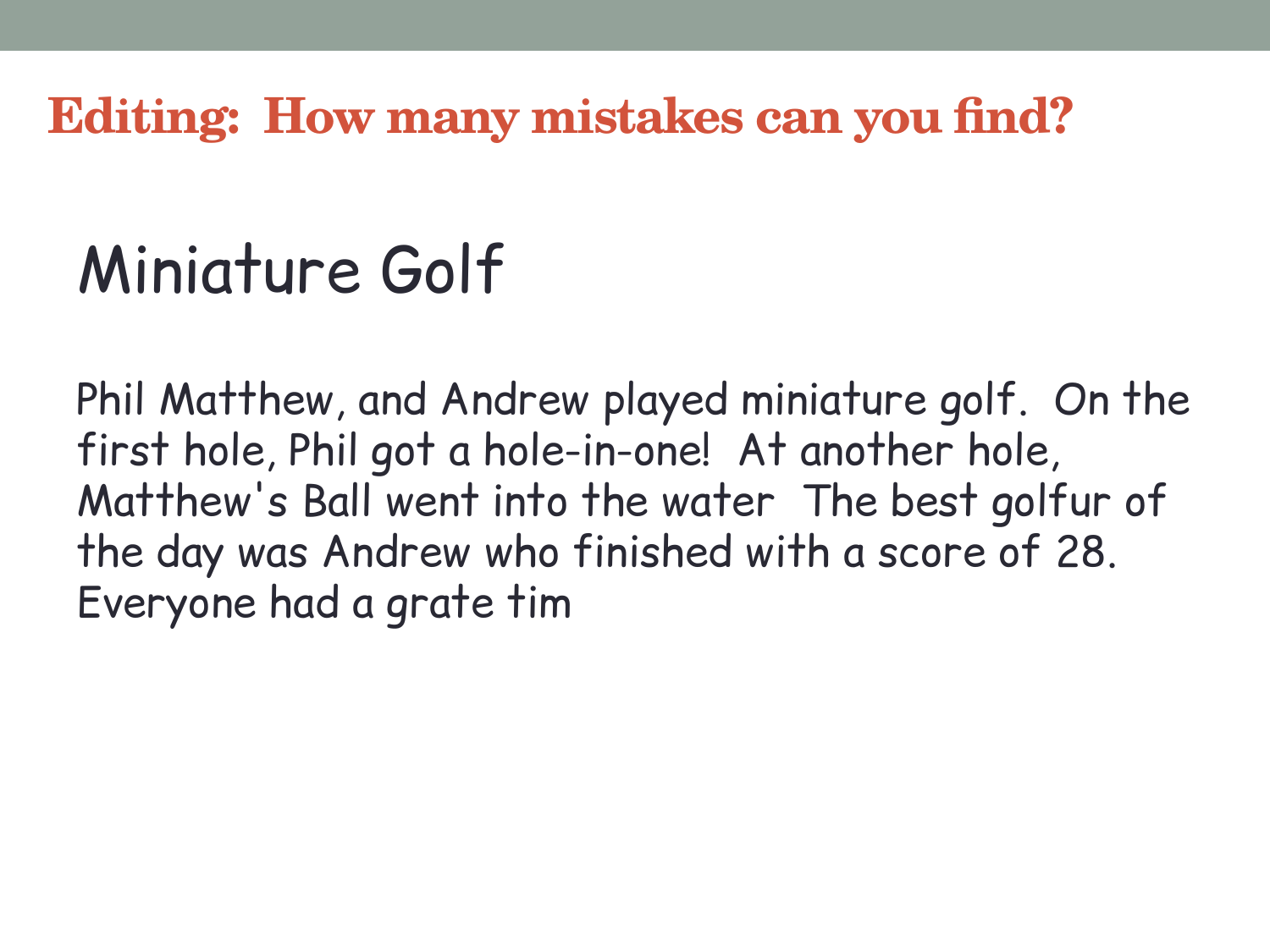

# Editing:  How many mistakes can you find?
Miniature Golf

Phil Matthew, and Andrew played miniature golf.  On the first hole, Phil got a hole-in-one!  At another hole, Matthew's Ball went into the water  The best golfur of the day was Andrew who finished with a score of 28.  Everyone had a grate tim